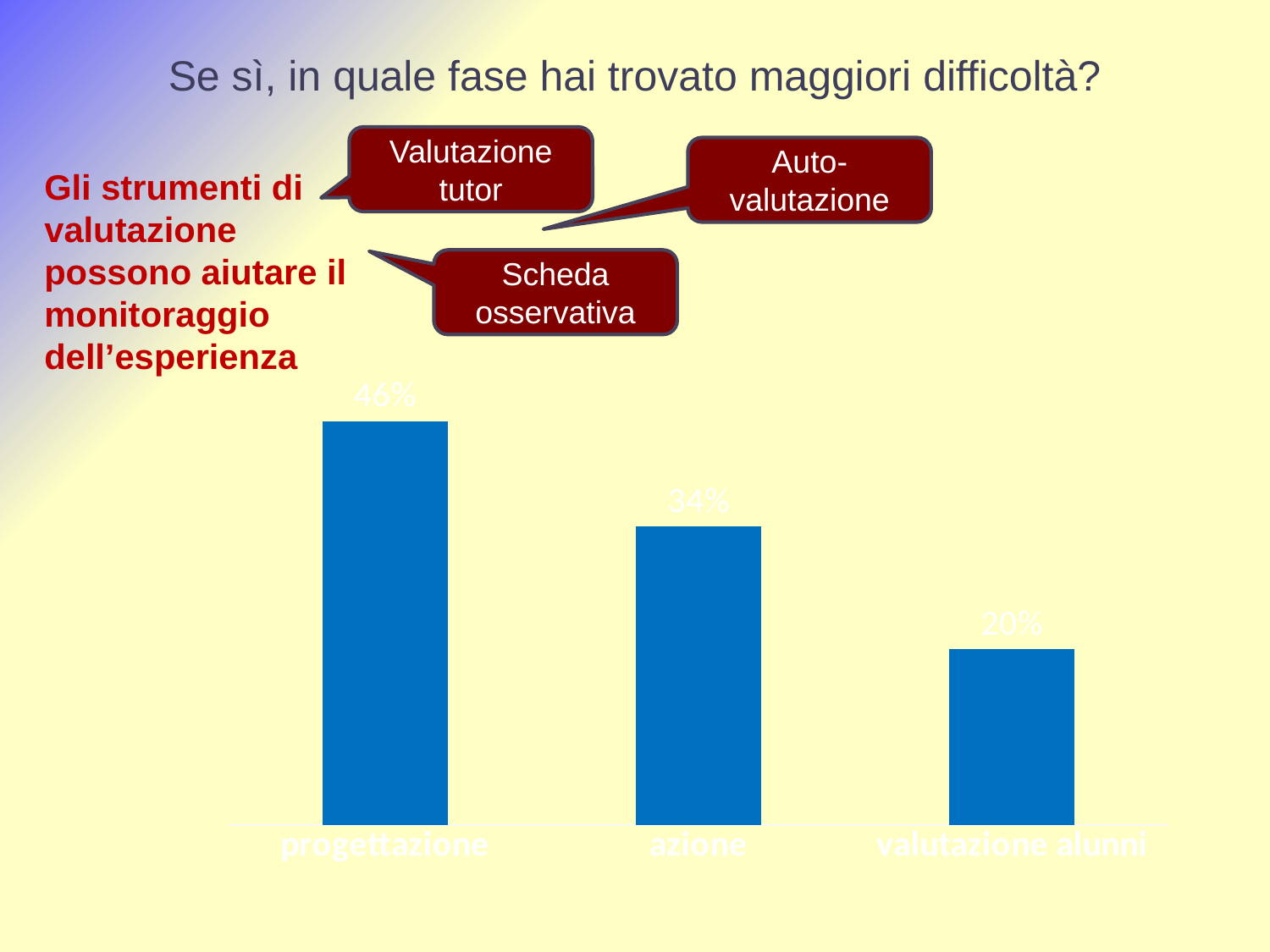

# Se sì, in quale fase hai trovato maggiori difficoltà?
Valutazione tutor
Auto-valutazione
Gli strumenti di valutazione possono aiutare il monitoraggio dell’esperienza
Scheda osservativa

### Chart

| Category |  |
|---|---|
| progettazione | 0.46 |
| azione | 0.34 |
| valutazione alunni | 0.2 |